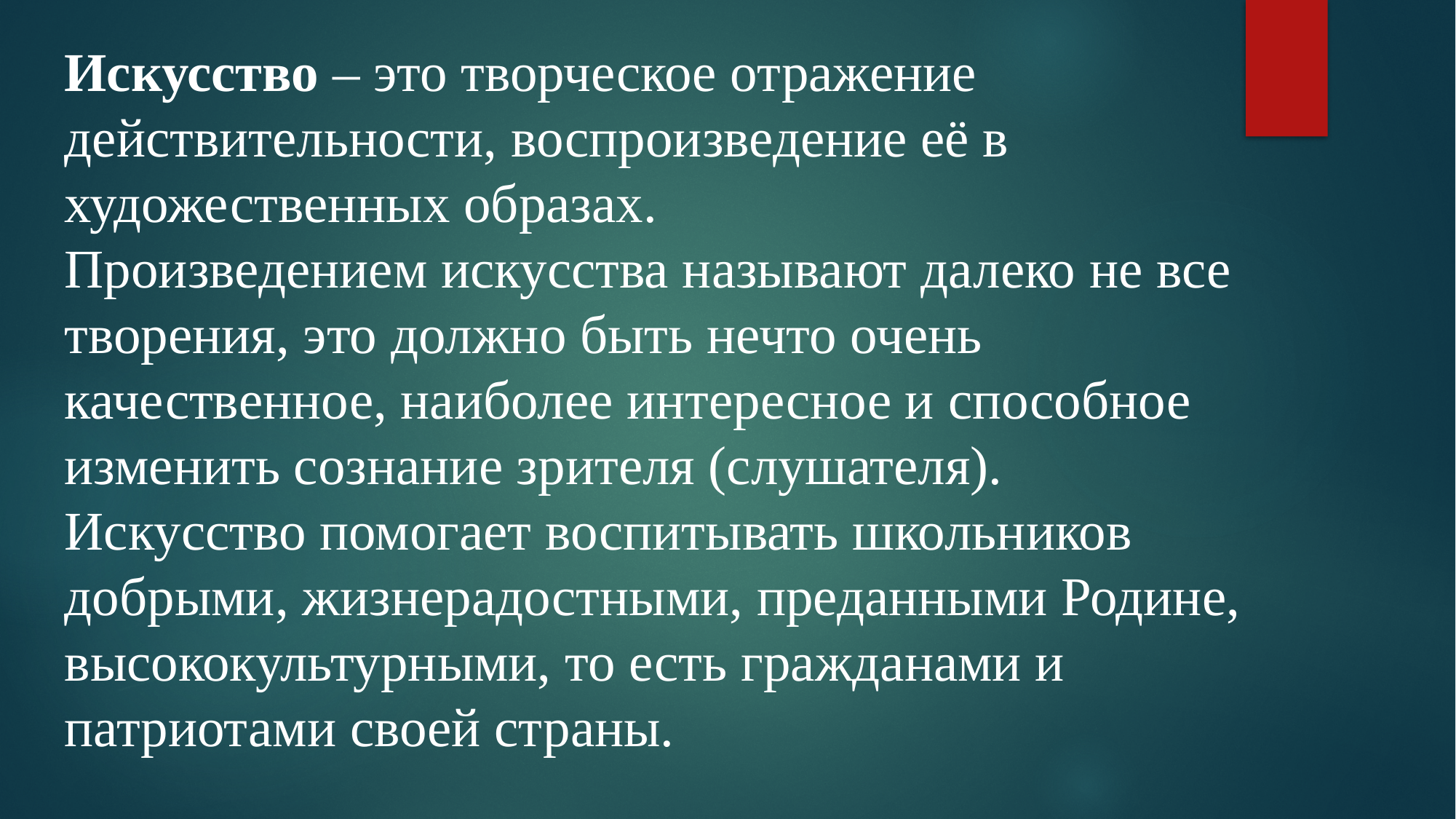

Искусство – это творческое отражение действительности, воспроизведение её в художественных образах.
Произведением искусства называют далеко не все творения, это должно быть нечто очень качественное, наиболее интересное и способное изменить сознание зрителя (слушателя).
Искусство помогает воспитывать школьников добрыми, жизнерадостными, преданными Родине, высококультурными, то есть гражданами и патриотами своей страны.